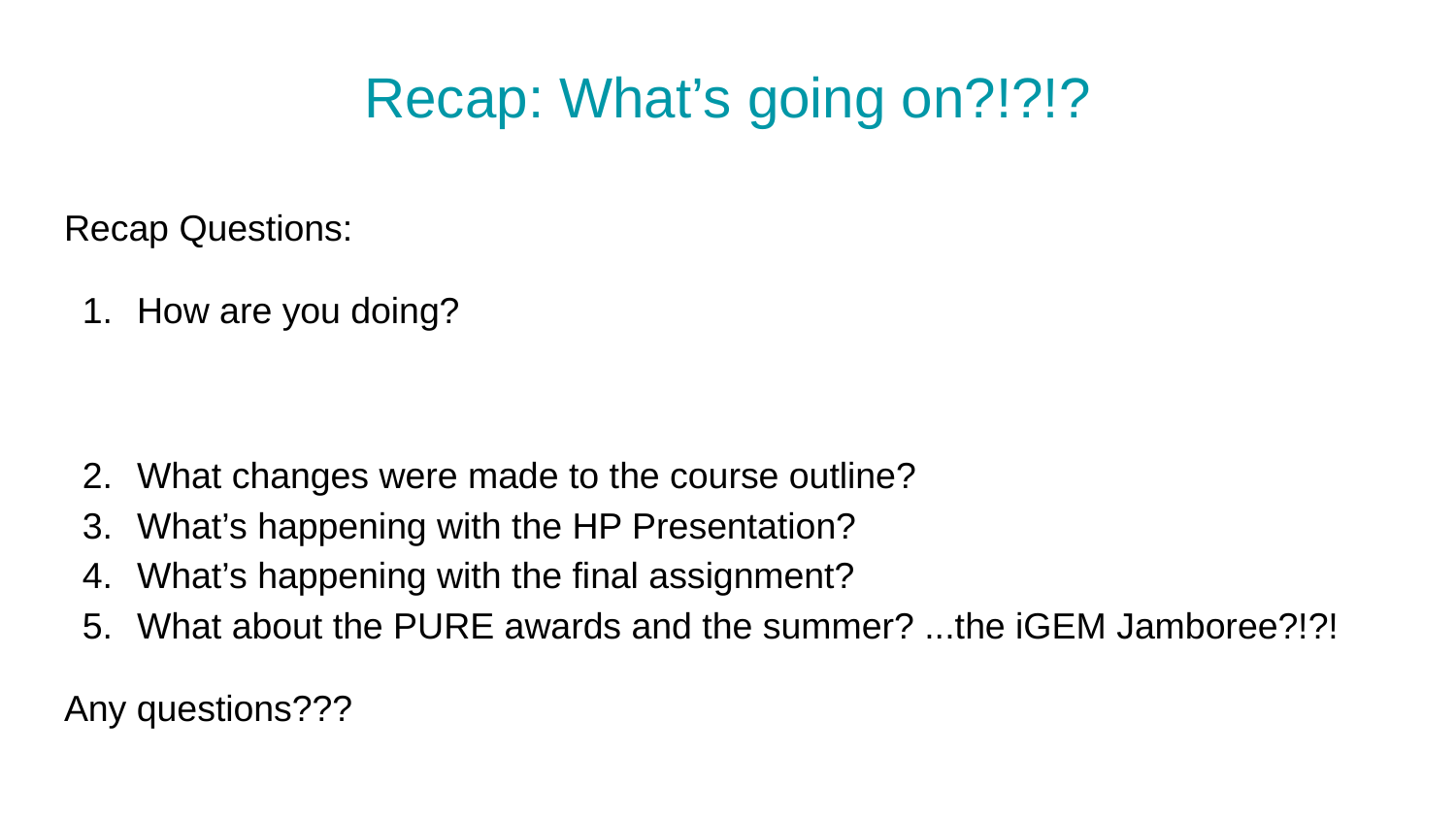

# Recap: What’s going on?!?!?
Recap Questions:
How are you doing?

What changes were made to the course outline?
What’s happening with the HP Presentation?
What’s happening with the final assignment?
What about the PURE awards and the summer? ...the iGEM Jamboree?!?!
Any questions???